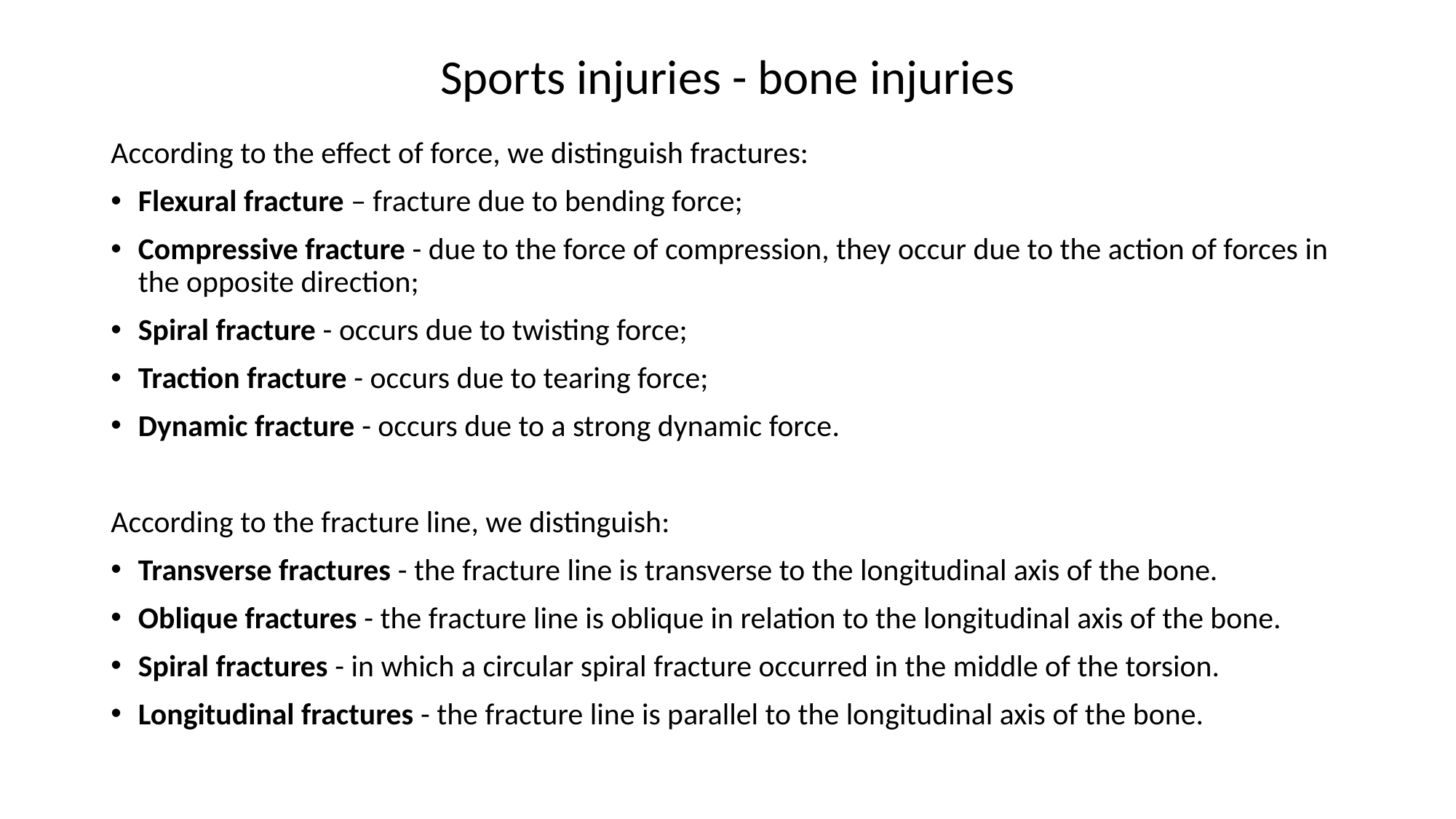

# Sports injuries - bone injuries
According to the effect of force, we distinguish fractures:
Flexural fracture – fracture due to bending force;
Compressive fracture - due to the force of compression, they occur due to the action of forces in the opposite direction;
Spiral fracture - occurs due to twisting force;
Traction fracture - occurs due to tearing force;
Dynamic fracture - occurs due to a strong dynamic force.

According to the fracture line, we distinguish:
Transverse fractures - the fracture line is transverse to the longitudinal axis of the bone.
Oblique fractures - the fracture line is oblique in relation to the longitudinal axis of the bone.
Spiral fractures - in which a circular spiral fracture occurred in the middle of the torsion.
Longitudinal fractures - the fracture line is parallel to the longitudinal axis of the bone.